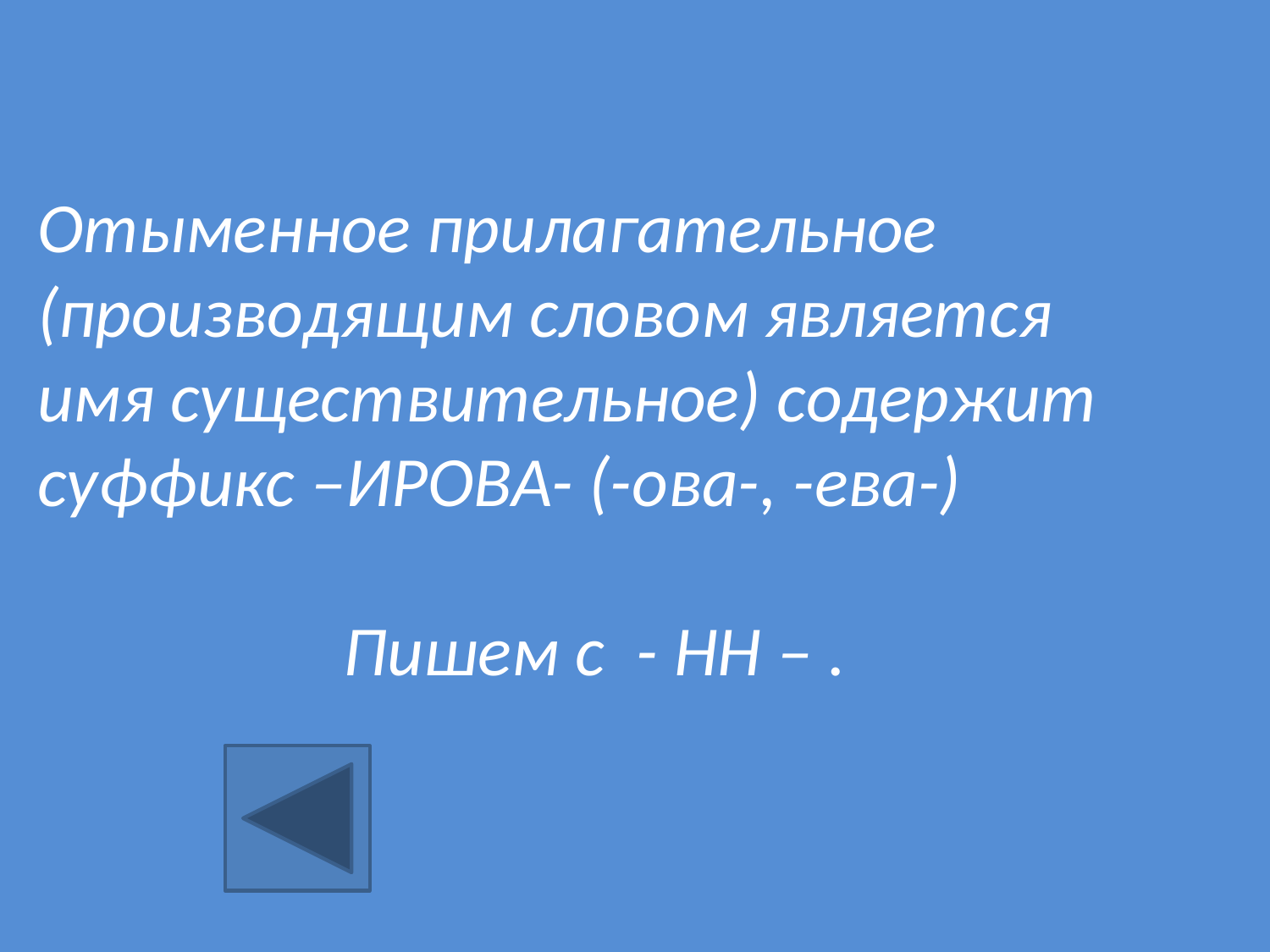

Отыменное прилагательное (производящим словом является имя существительное) содержит суффикс –ИРОВА- (-ова-, -ева-)

Пишем с  - НН – .